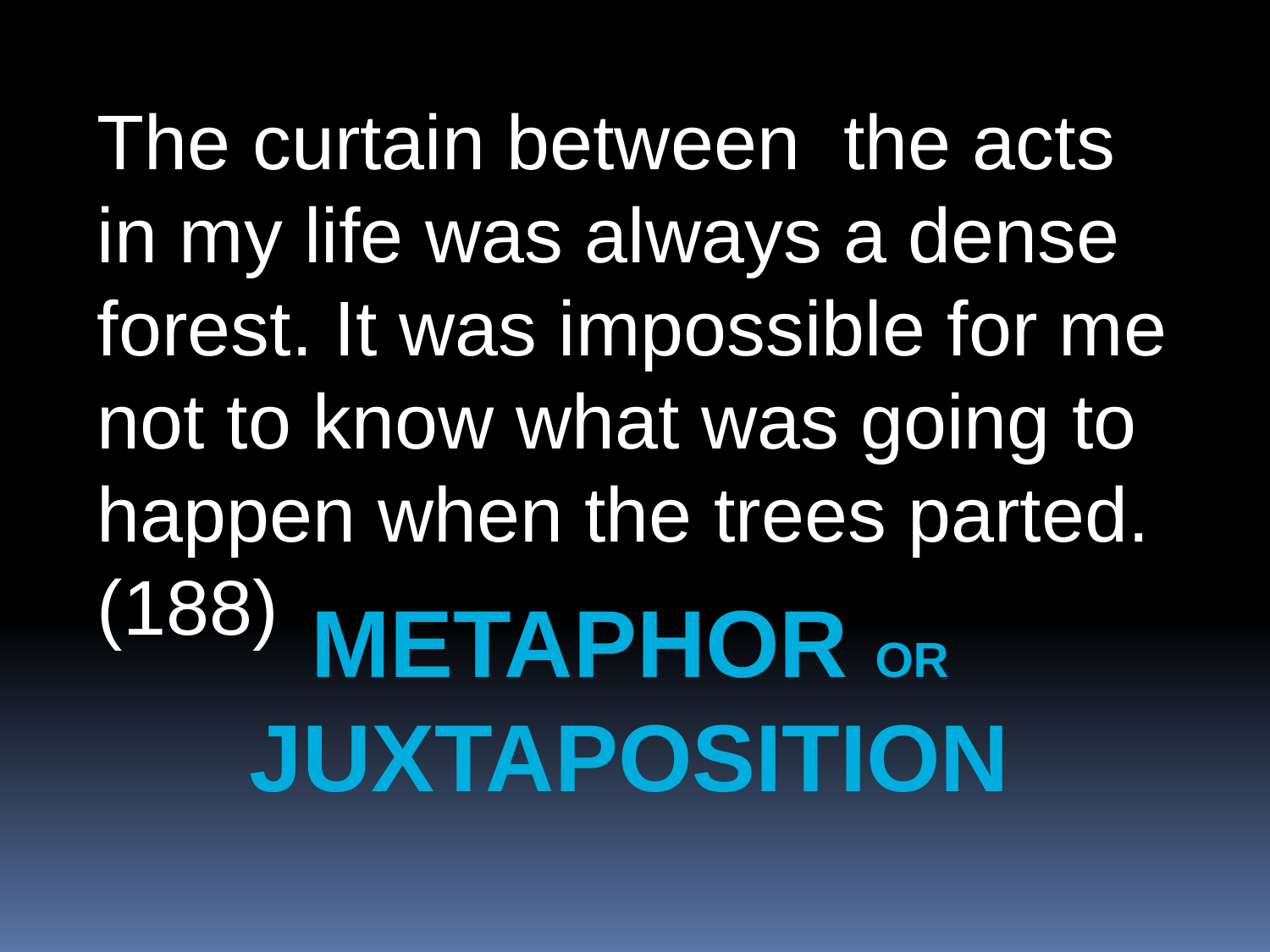

The curtain between  the acts in my life was always a dense forest. It was impossible for me not to know what was going to happen when the trees parted. (188)
Metaphor or Juxtaposition